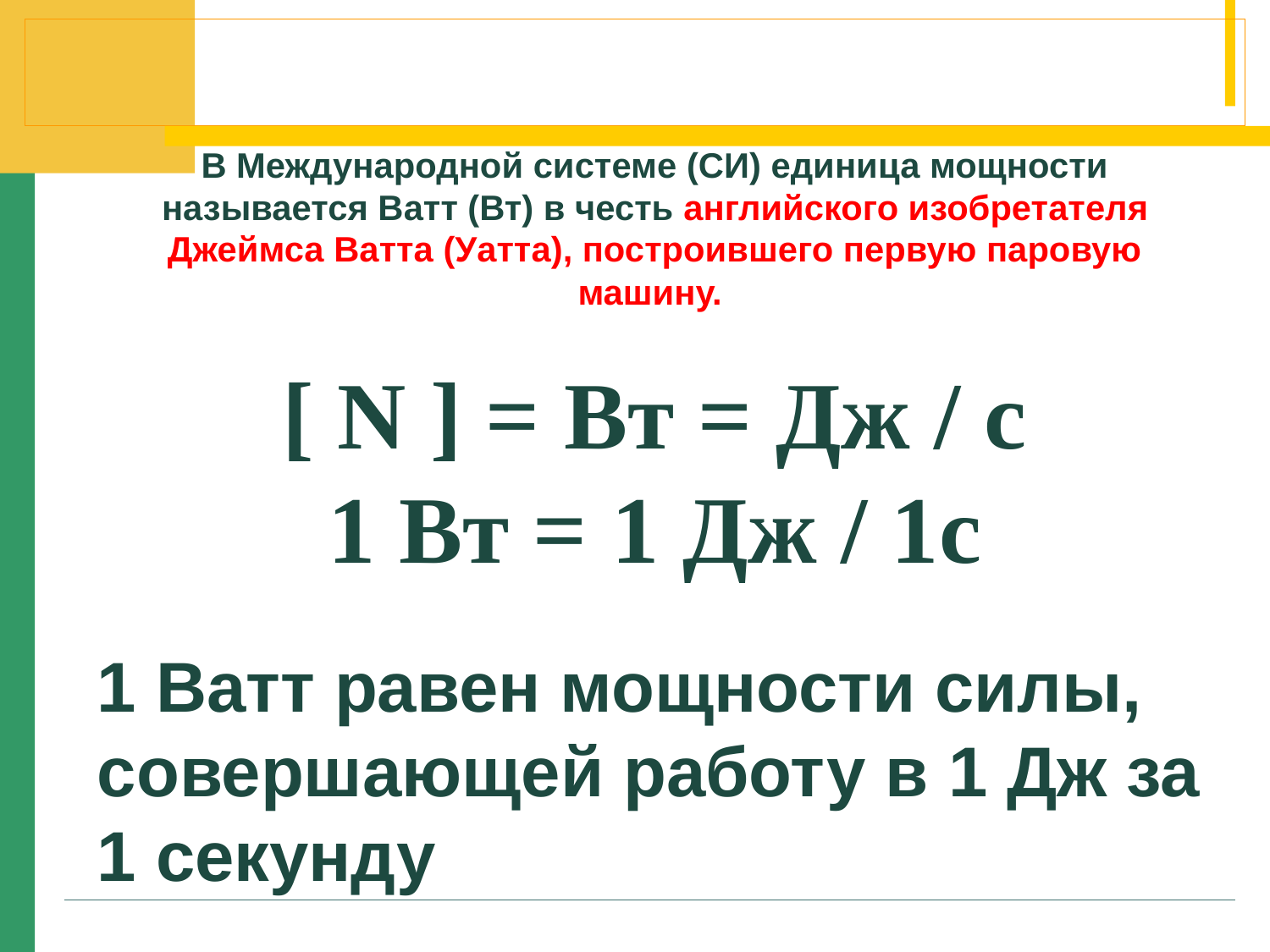

В Международной системе (СИ) единица мощности называется Ватт (Вт) в честь английского изобретателя Джеймса Ватта (Уатта), построившего первую паровую машину.

[ N ] = Вт = Дж / c
1 Вт = 1 Дж / 1с

1 Ватт равен мощности силы, совершающей работу в 1 Дж за 1 секунду